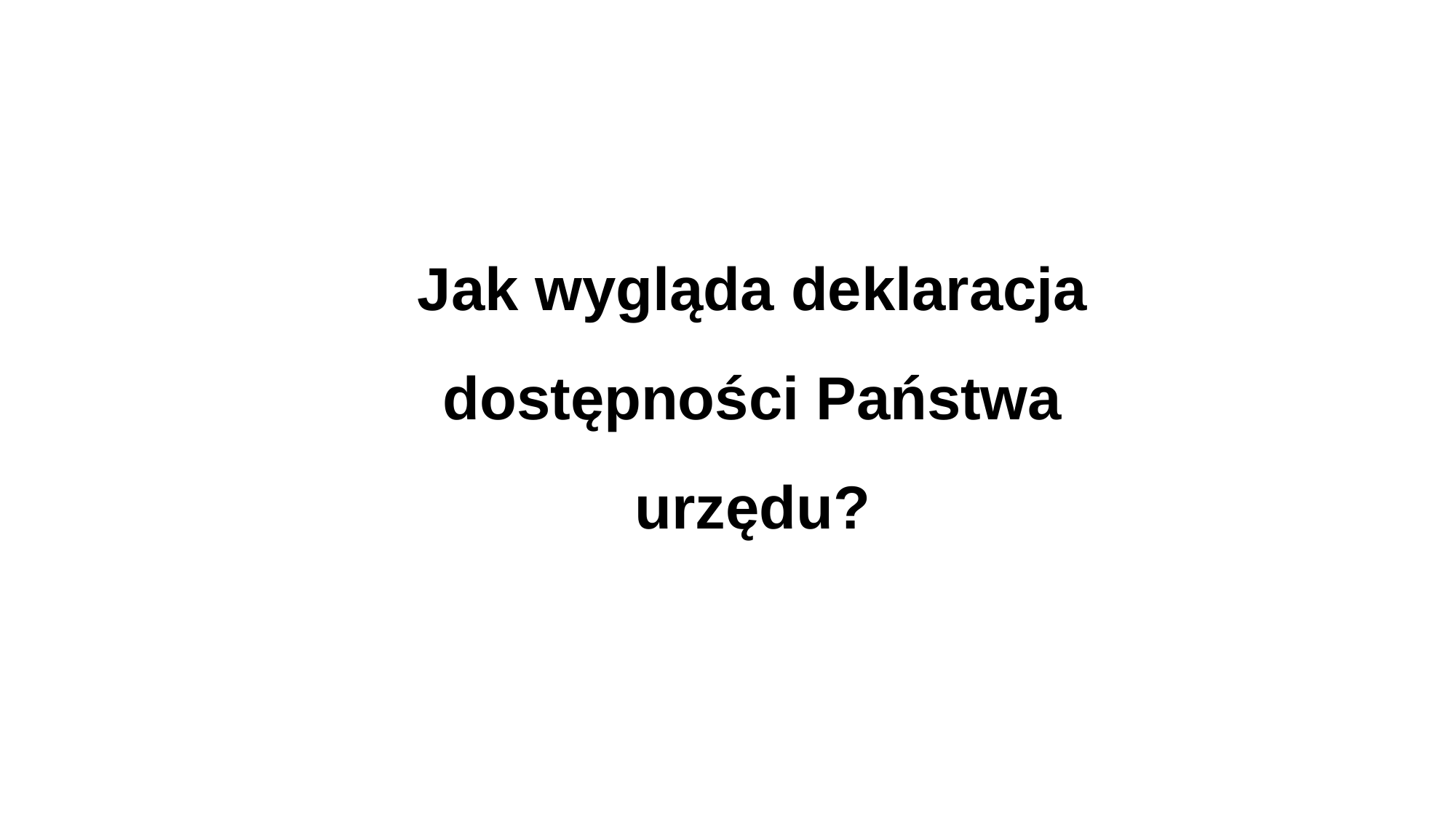

# Jak wygląda deklaracja dostępności Państwa urzędu?